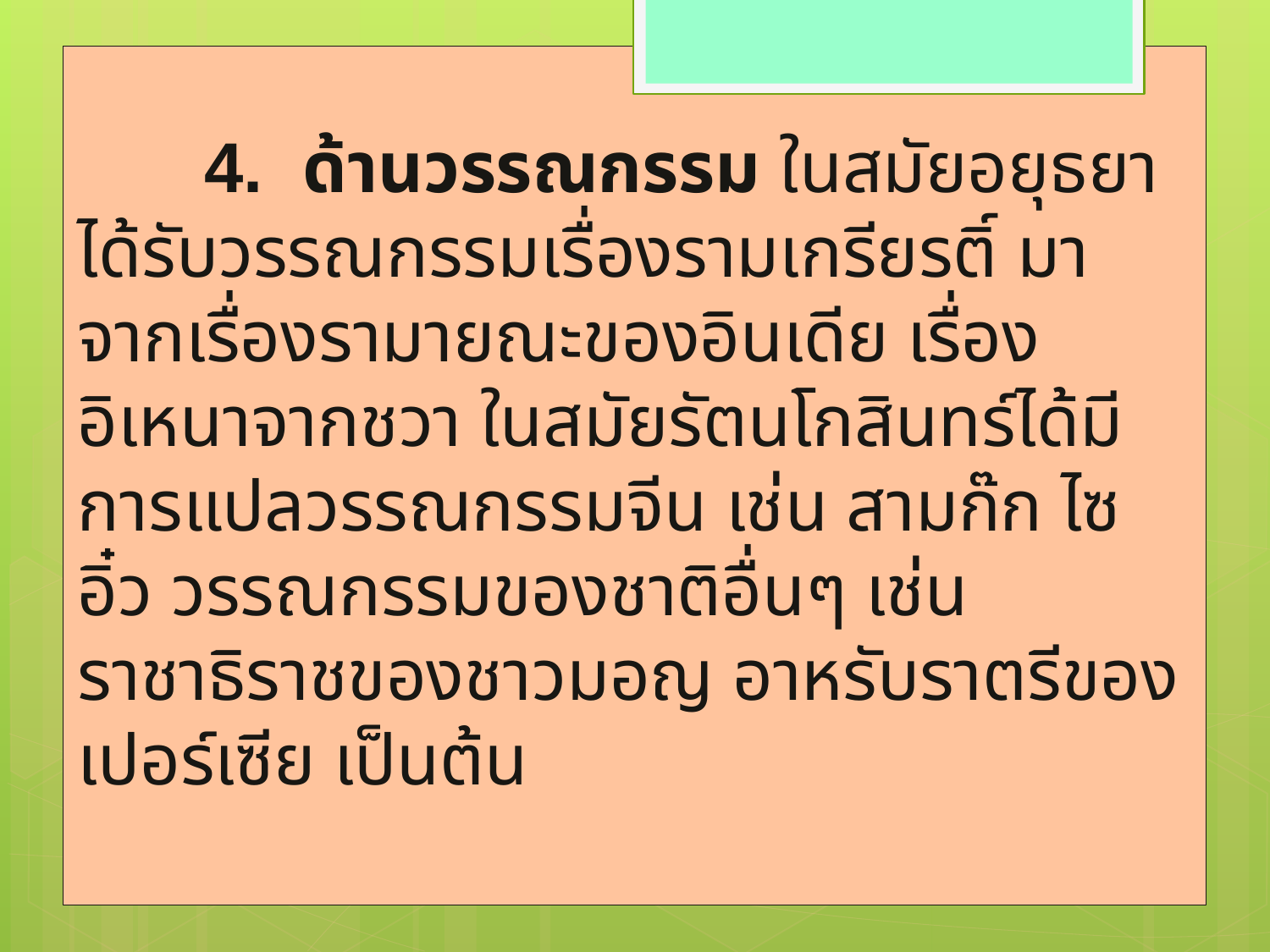

4.  ด้านวรรณกรรม ในสมัยอยุธยาได้รับวรรณกรรมเรื่องรามเกรียรติ์ มาจากเรื่องรามายณะของอินเดีย เรื่องอิเหนาจากชวา ในสมัยรัตนโกสินทร์ได้มีการแปลวรรณกรรมจีน เช่น สามก๊ก ไซอิ๋ว วรรณกรรมของชาติอื่นๆ เช่น ราชาธิราชของชาวมอญ อาหรับราตรีของเปอร์เซีย เป็นต้น